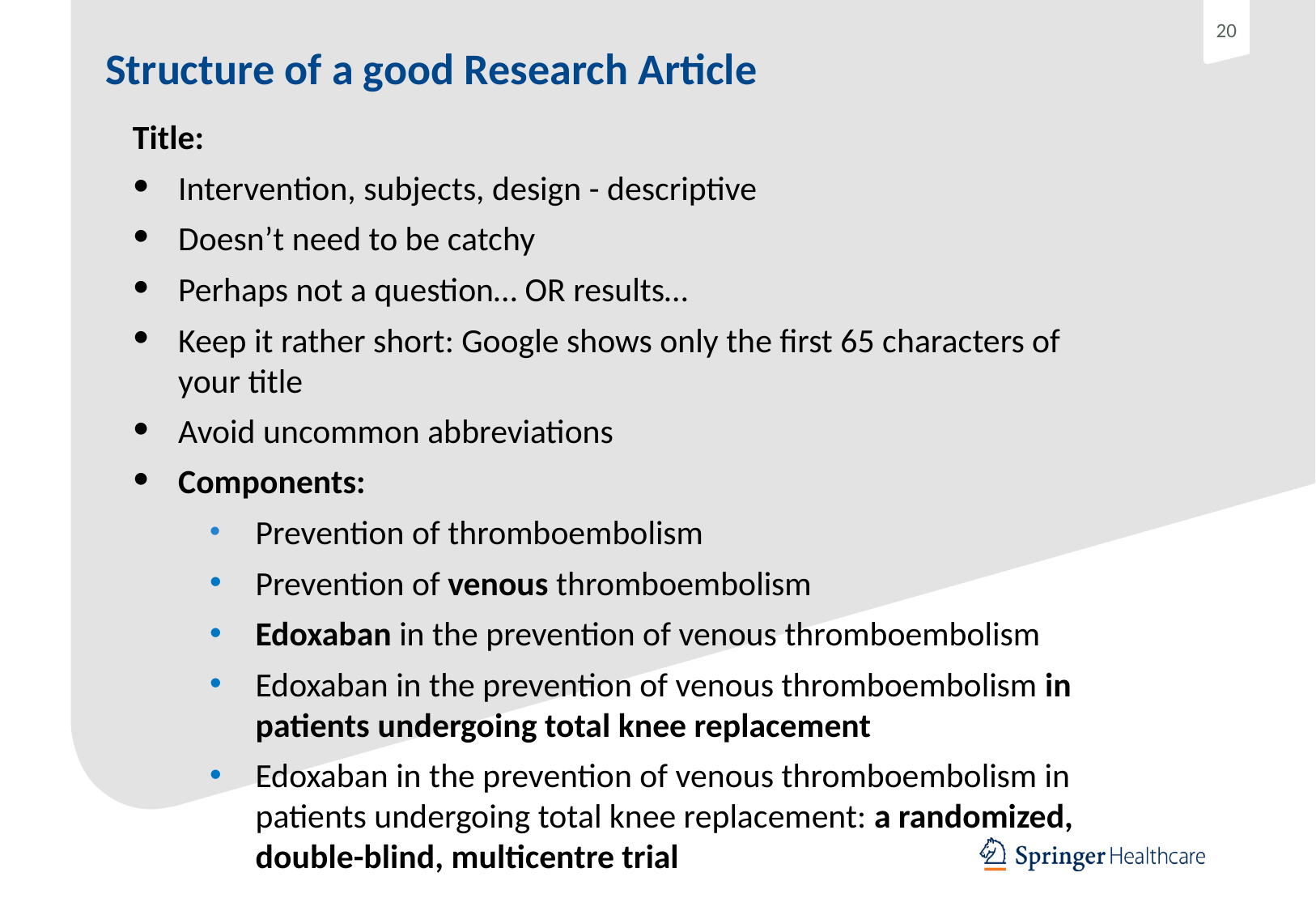

# Structure of a good Research Article

Title:
Intervention, subjects, design - descriptive
Doesn’t need to be catchy
Perhaps not a question… OR results…
Keep it rather short: Google shows only the first 65 characters of your title
Avoid uncommon abbreviations
Components:
Prevention of thromboembolism
Prevention of venous thromboembolism
Edoxaban in the prevention of venous thromboembolism
Edoxaban in the prevention of venous thromboembolism in patients undergoing total knee replacement
Edoxaban in the prevention of venous thromboembolism in patients undergoing total knee replacement: a randomized,  double-blind, multicentre trial